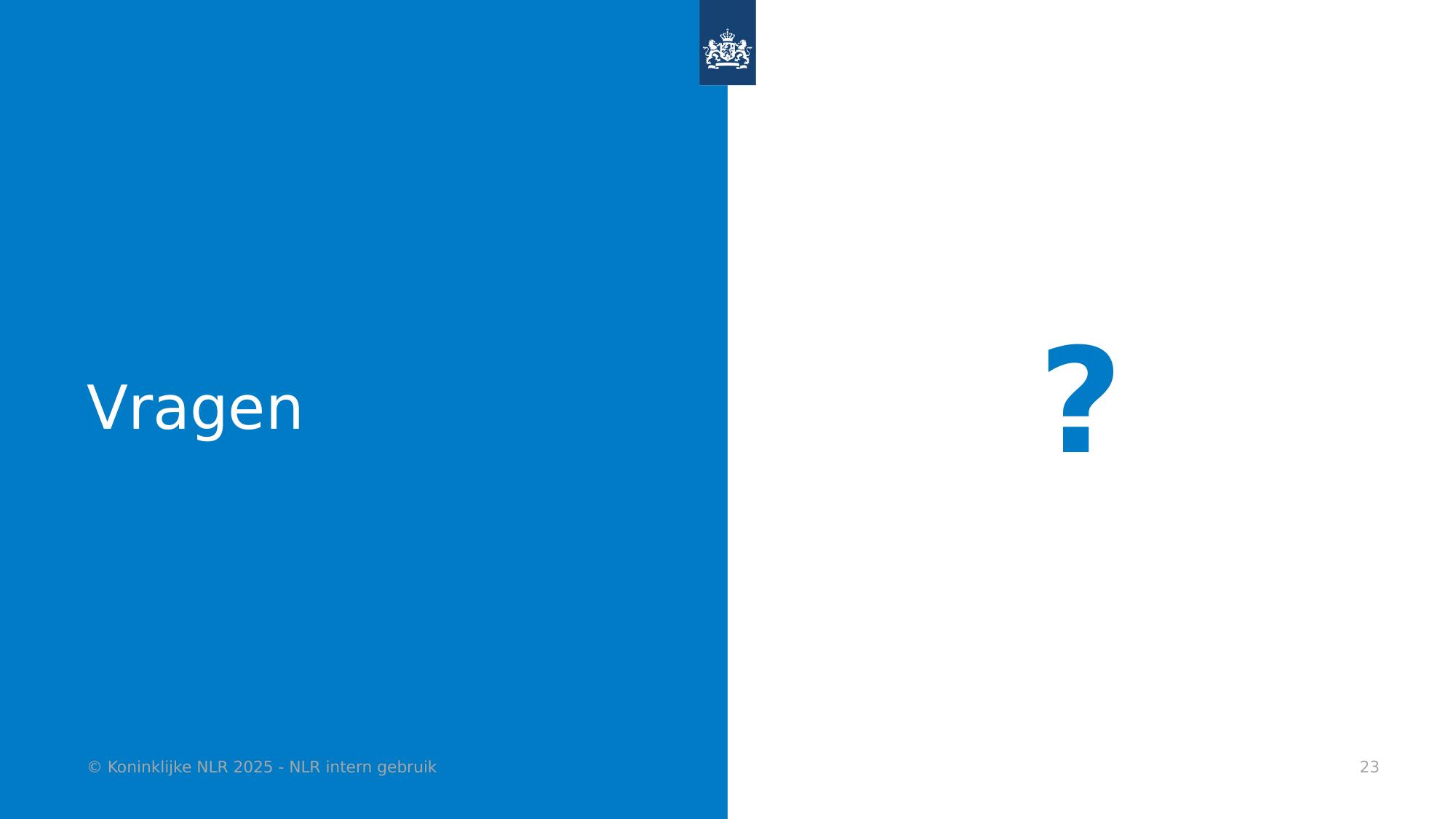

?

# Vragen
© Koninklijke NLR 2025 - NLR intern gebruik
23